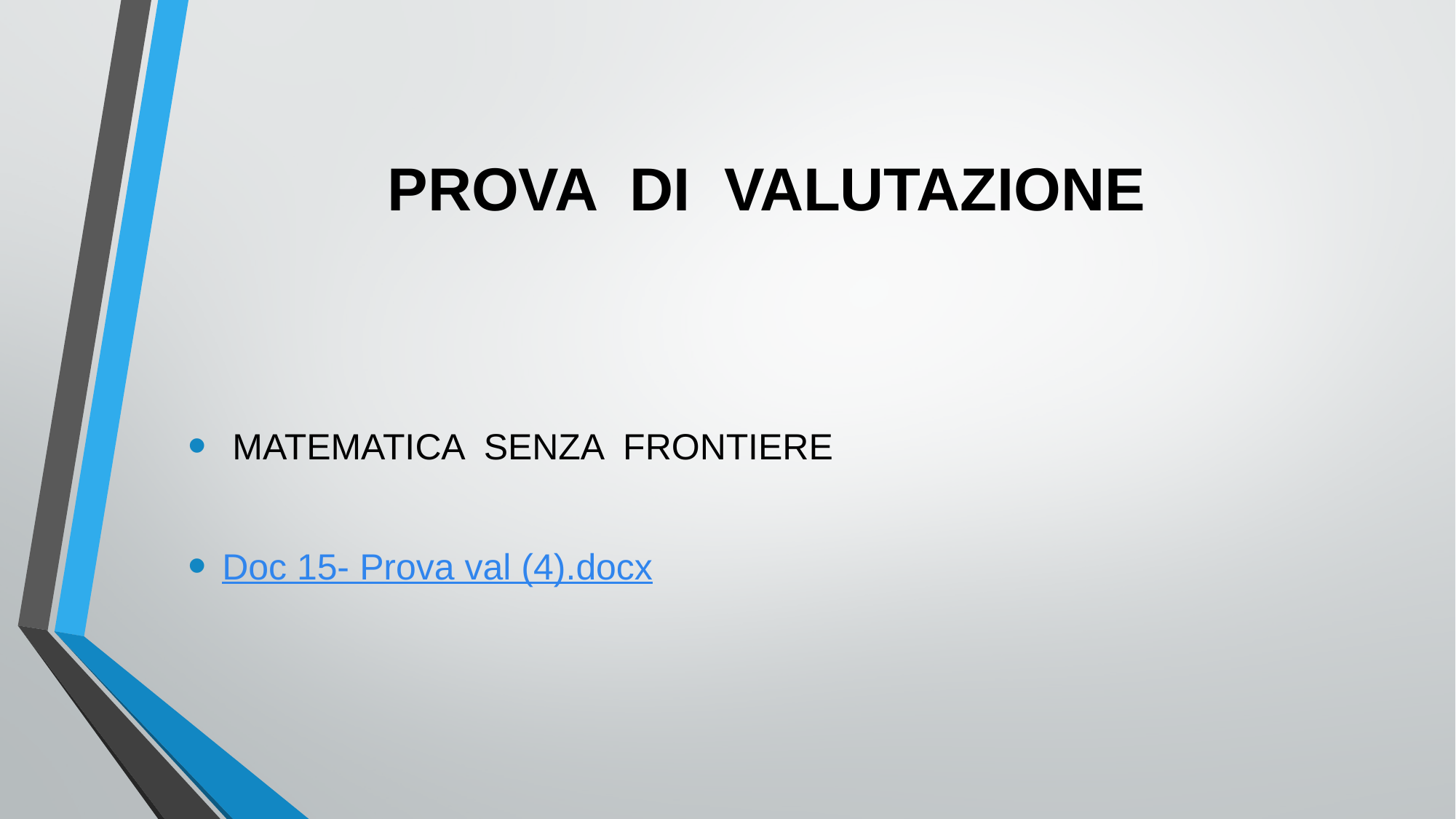

# PROVA  DI  VALUTAZIONE
 MATEMATICA  SENZA  FRONTIERE

Doc 15- Prova val (4).docx